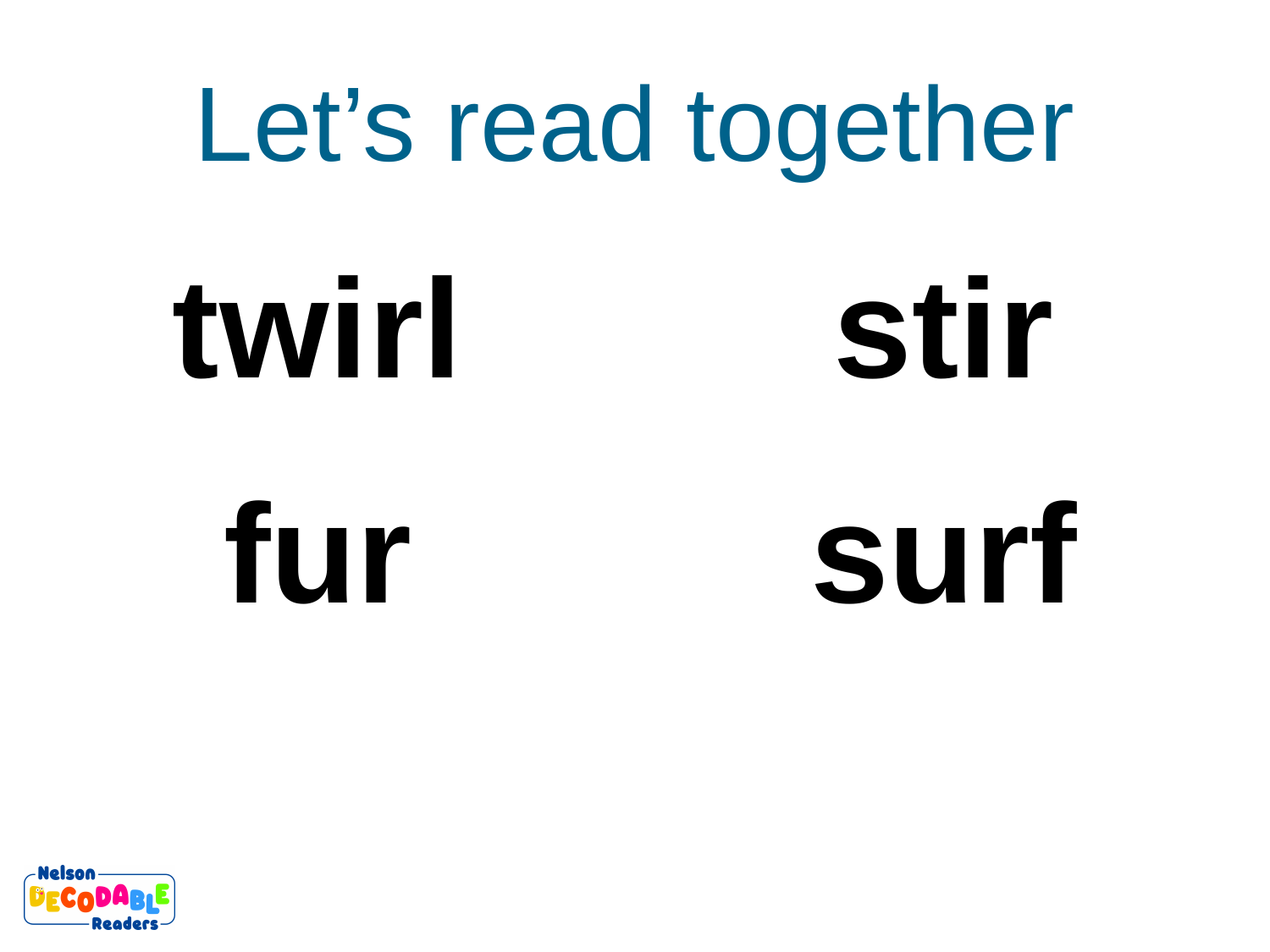

Let’s read together
twirl
stir
fur
surf